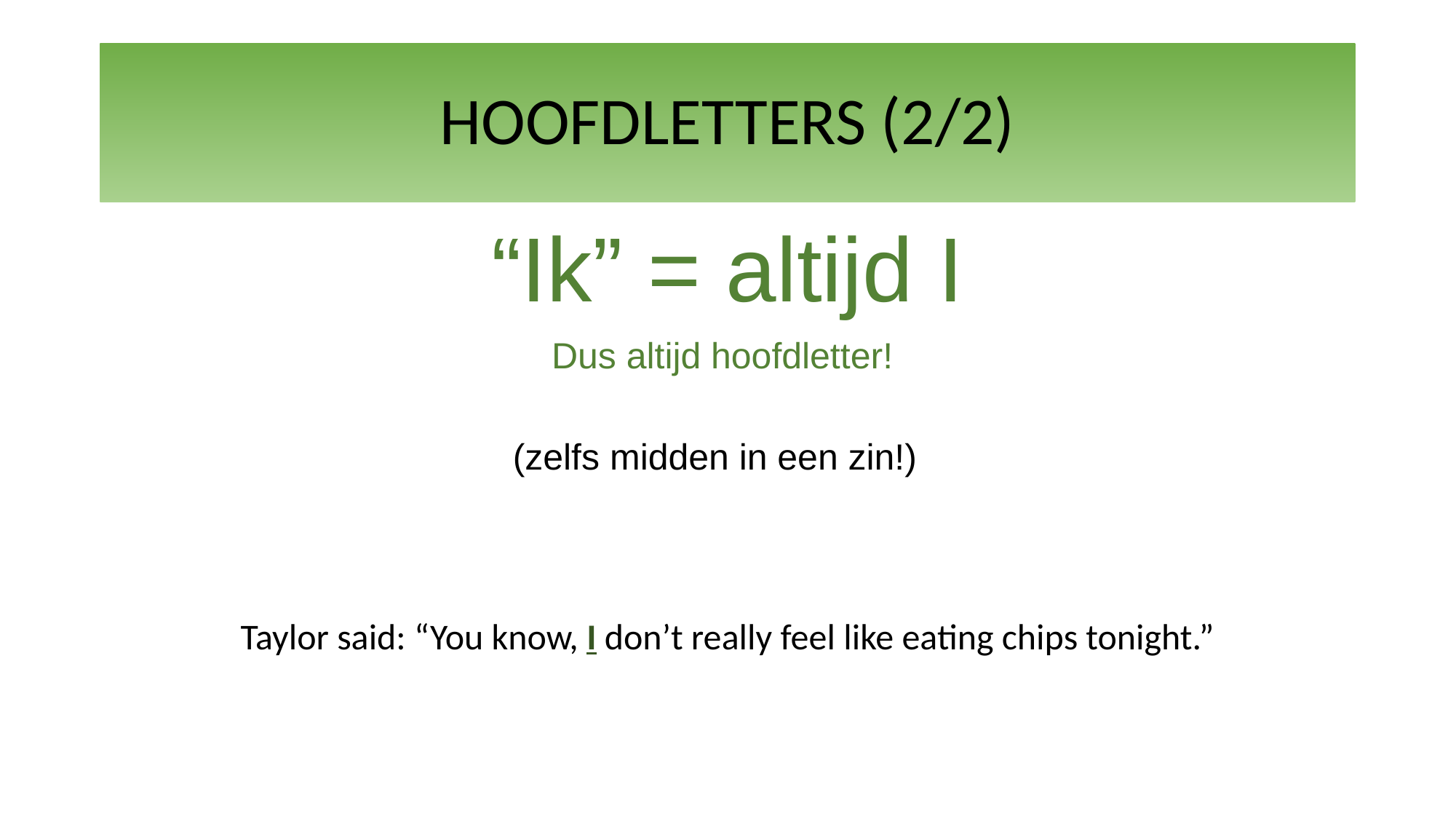

# HOOFDLETTERS (2/2)
“Ik” = altijd I
Dus altijd hoofdletter!
(zelfs midden in een zin!)

Taylor said: “You know, I don’t really feel like eating chips tonight.”